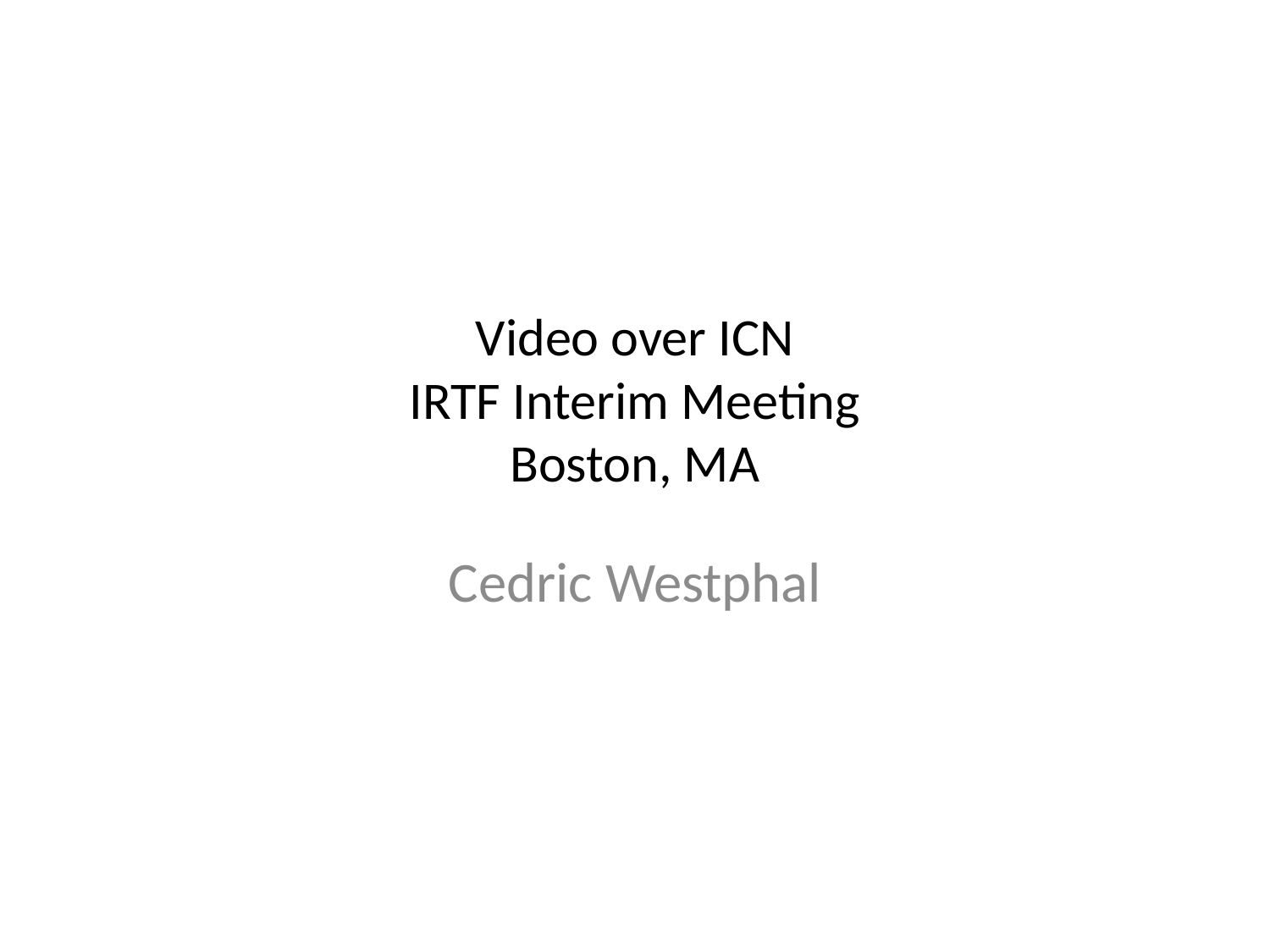

# Video over ICN IRTF Interim Meeting Boston, MA
Cedric Westphal